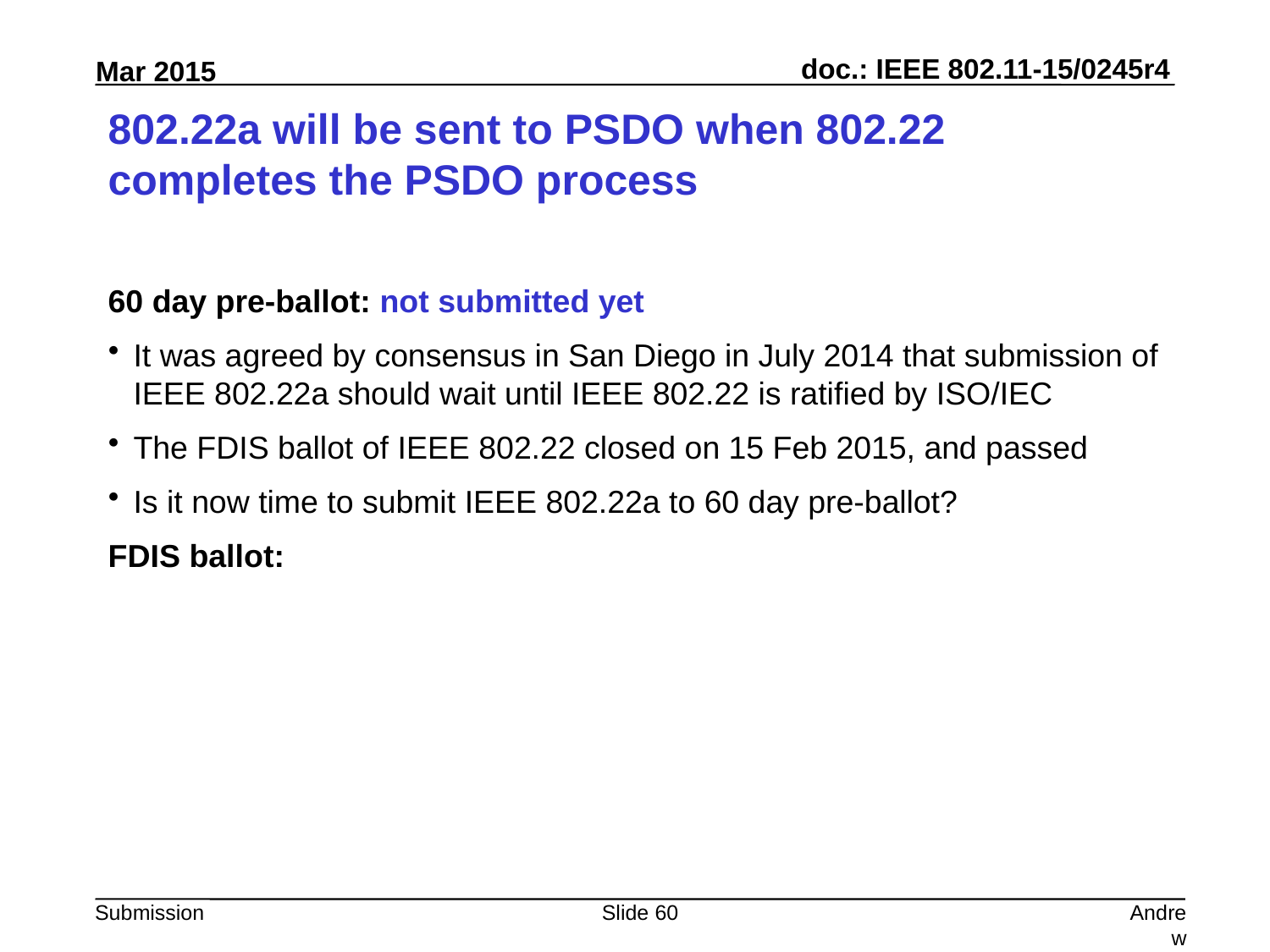

# 802.22a will be sent to PSDO when 802.22 completes the PSDO process
60 day pre-ballot: not submitted yet
It was agreed by consensus in San Diego in July 2014 that submission of IEEE 802.22a should wait until IEEE 802.22 is ratified by ISO/IEC
The FDIS ballot of IEEE 802.22 closed on 15 Feb 2015, and passed
Is it now time to submit IEEE 802.22a to 60 day pre-ballot?
FDIS ballot:
Slide 60
Andrew Myles, Cisco